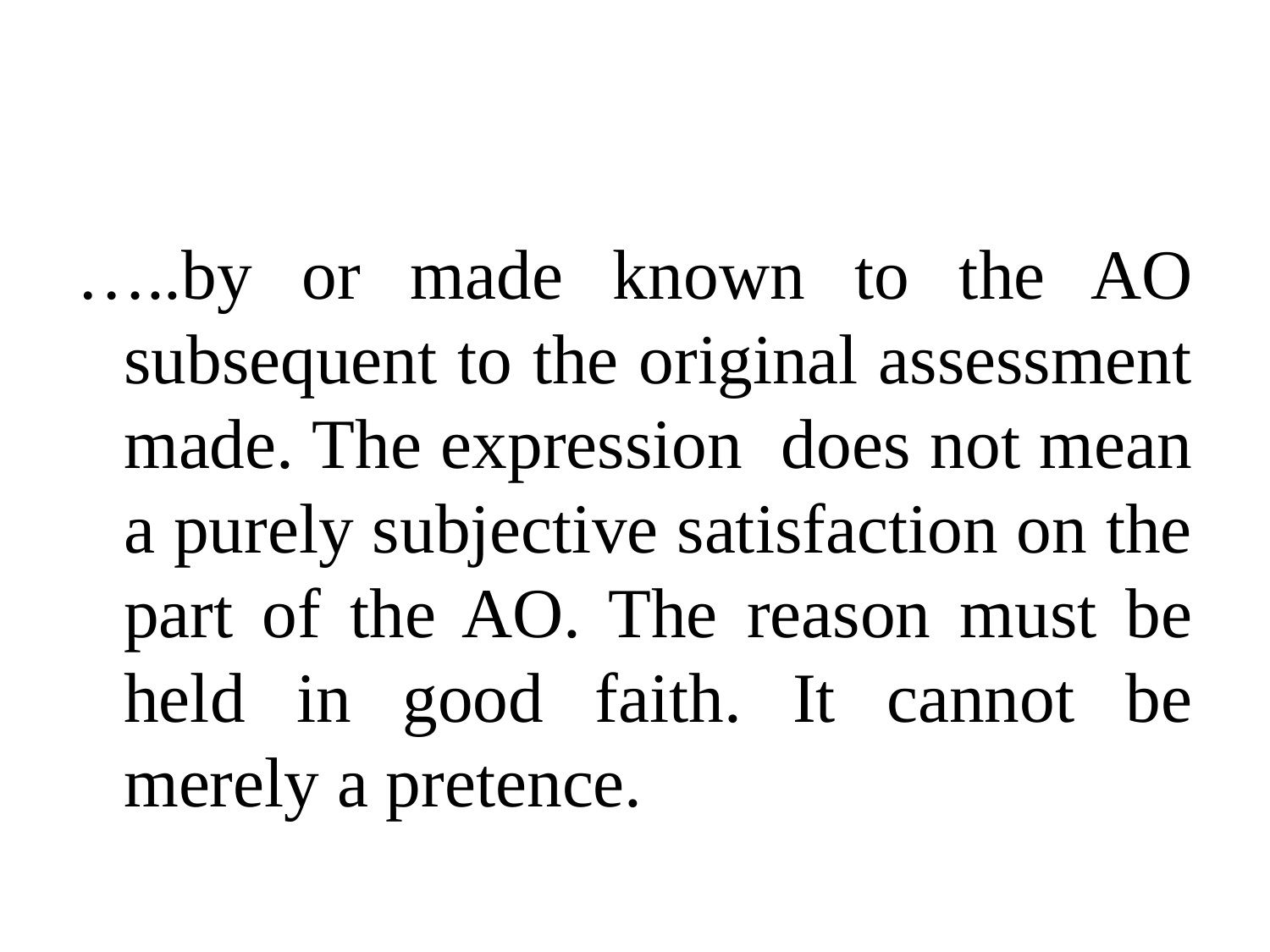

#
…..by or made known to the AO subsequent to the original assessment made. The expression  does not mean a purely subjective satisfaction on the part of the AO. The reason must be held in good faith. It cannot be merely a pretence.